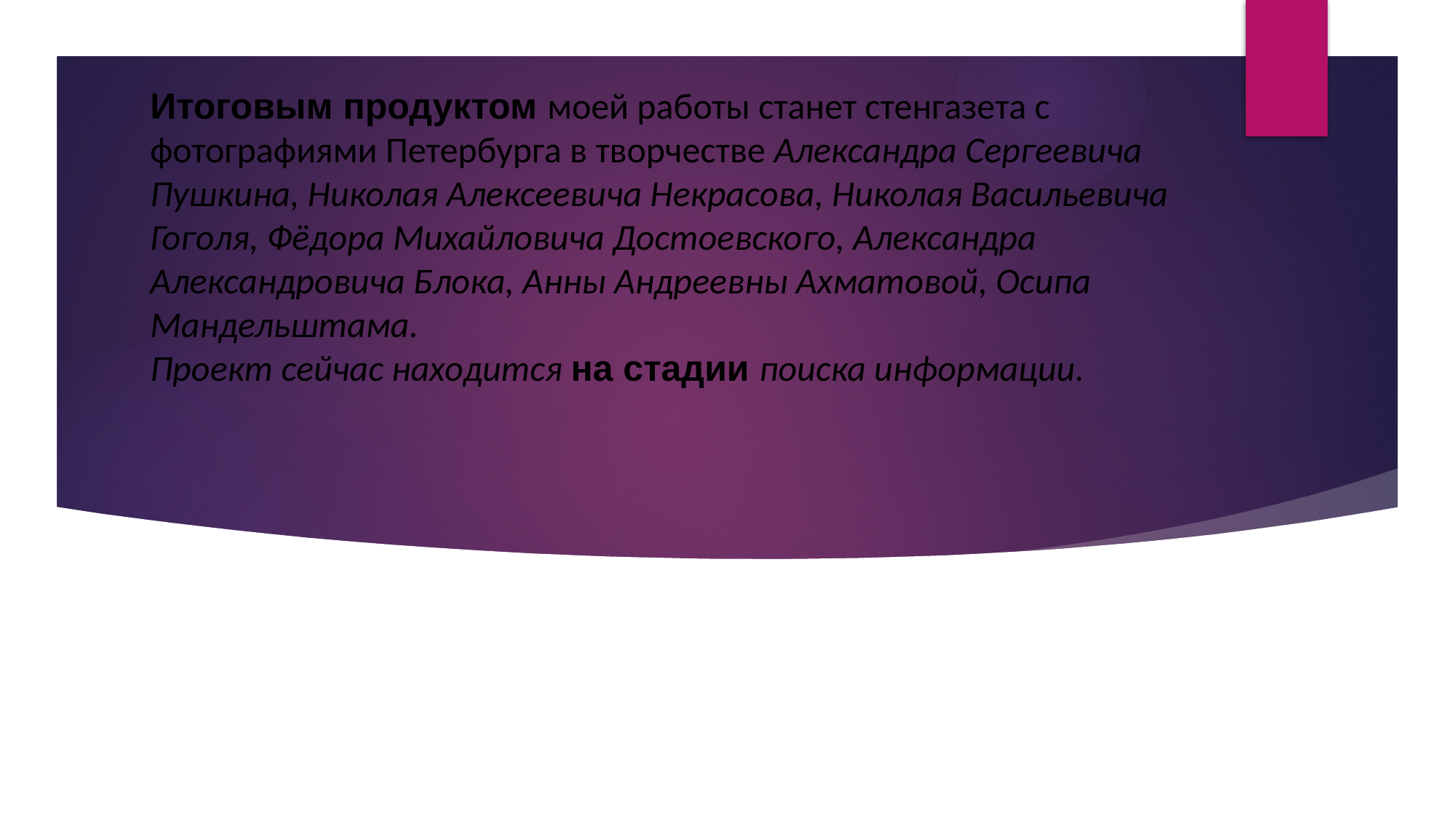

# Итоговым продуктом моей работы станет стенгазета с фотографиями Петербурга в творчестве Александра Сергеевича Пушкина, Николая Алексеевича Некрасова, Николая Васильевича Гоголя, Фёдора Михайловича Достоевского, Александра Александровича Блока, Анны Андреевны Ахматовой, Осипа Мандельштама. Проект сейчас находится на стадии поиска информации.